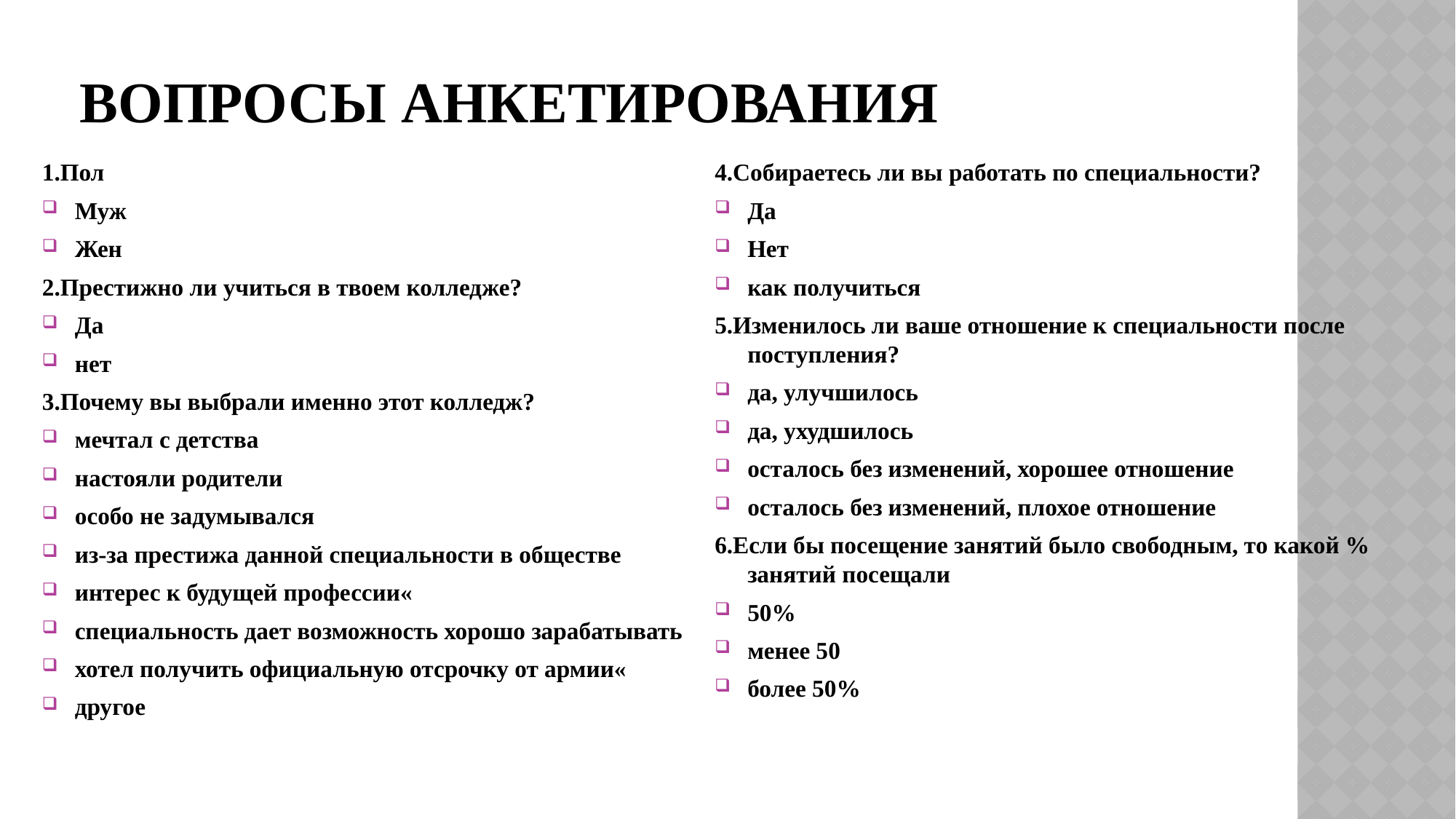

# Вопросы анкетирования
1.Пол
Муж
Жен
2.Престижно ли учиться в твоем колледже?
Да
нет
3.Почему вы выбрали именно этот колледж?
мечтал с детства
настояли родители
особо не задумывался
из-за престижа данной специальности в обществе
интерес к будущей профессии«
специальность дает возможность хорошо зарабатывать
хотел получить официальную отсрочку от армии«
другое

4.Собираетесь ли вы работать по специальности?
Да
Нет
как получиться
5.Изменилось ли ваше отношение к специальности после поступления?
да, улучшилось
да, ухудшилось
осталось без изменений, хорошее отношение
осталось без изменений, плохое отношение
6.Если бы посещение занятий было свободным, то какой % занятий посещали
50%
менее 50
более 50%